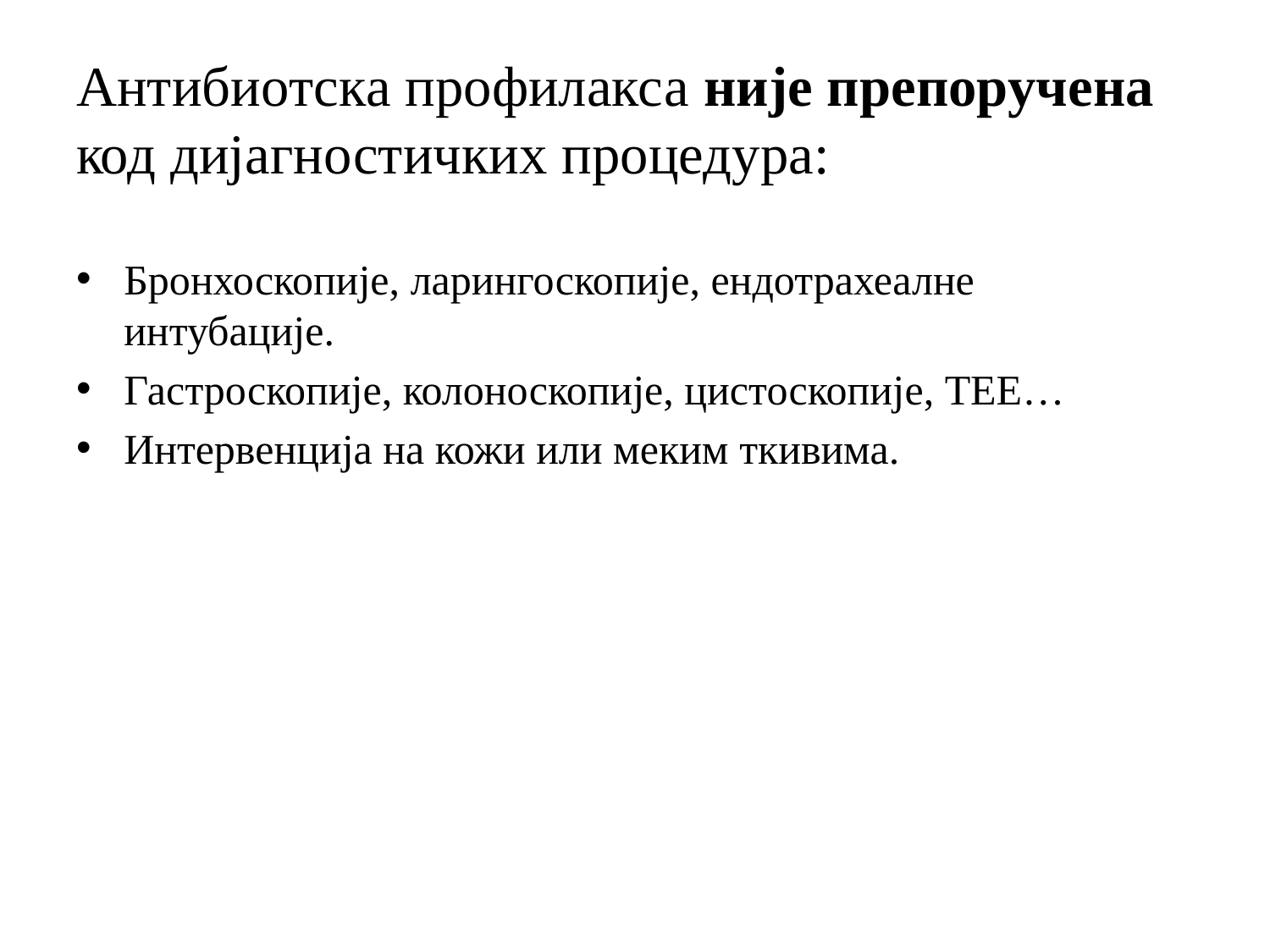

# Антибиотска профилакса није препоручена код дијагностичких процедура:
Бронхоскопије, ларингоскопије, ендотрахеалне интубације.
Гастроскопије, колоноскопије, цистоскопије, ТЕЕ…
Интервенција на кожи или меким ткивима.